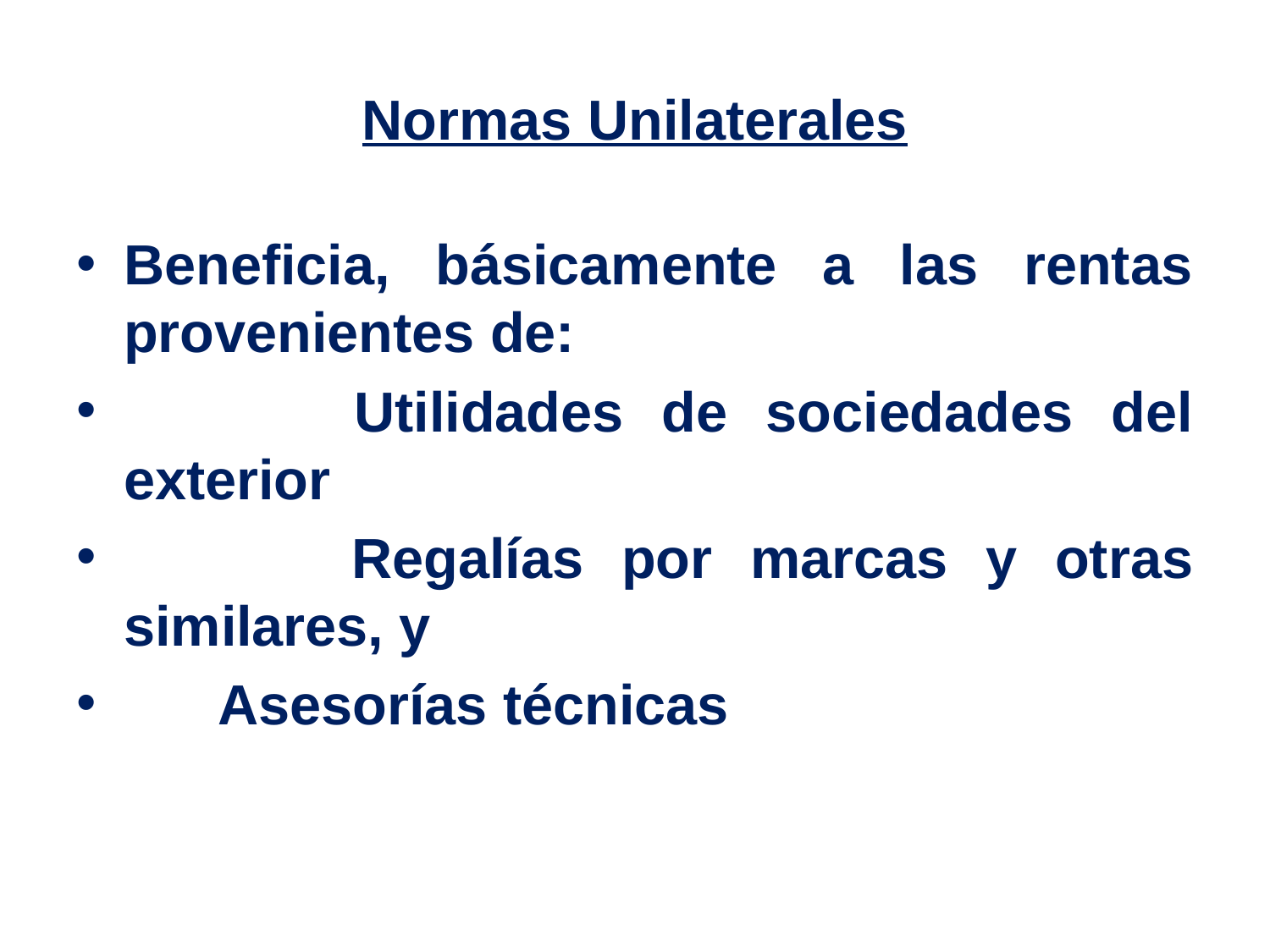

# Normas Unilaterales
Beneficia, básicamente a las rentas provenientes de:
      Utilidades de sociedades del exterior
      Regalías por marcas y otras similares, y
      Asesorías técnicas